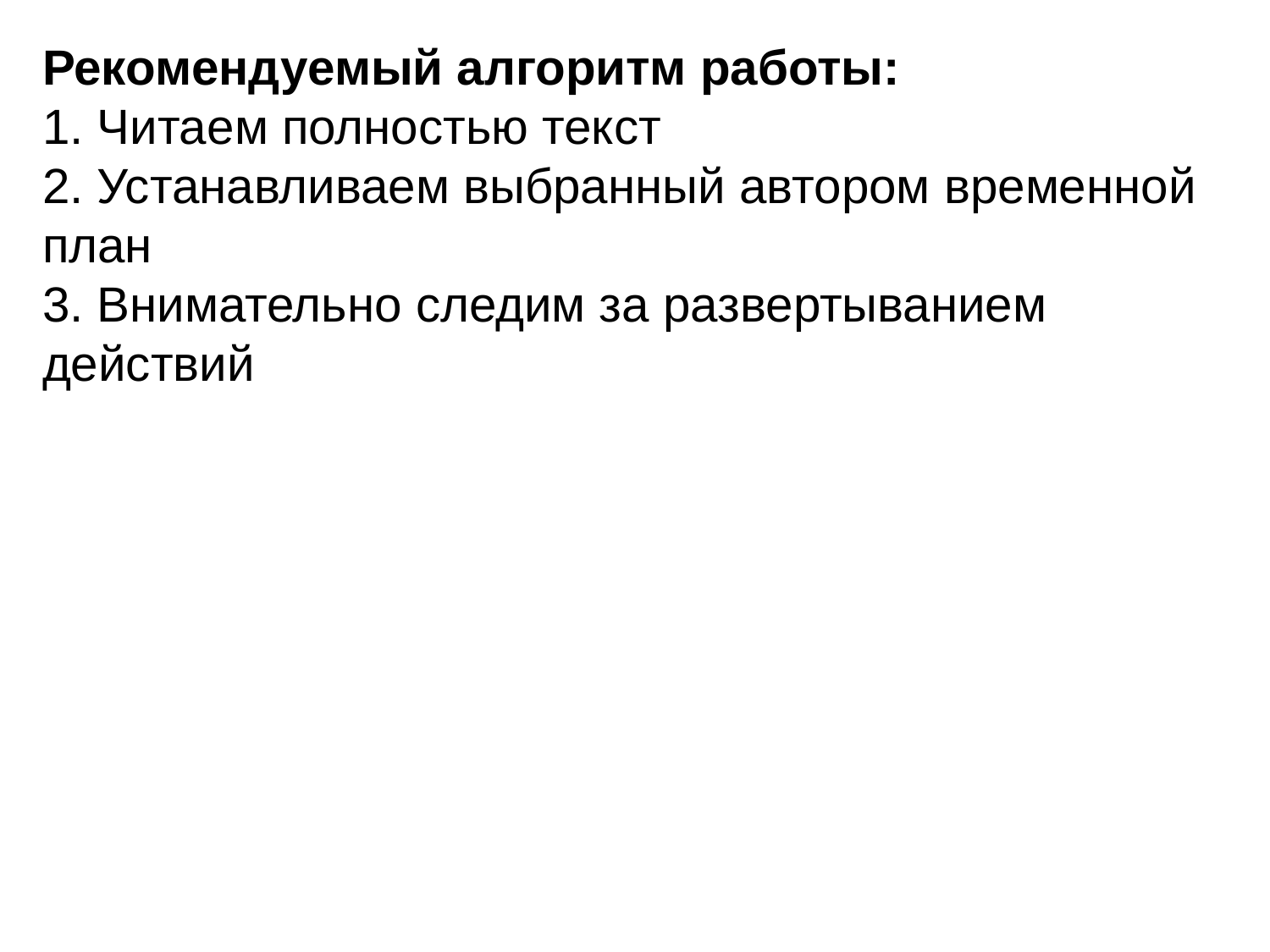

Рекомендуемый алгоритм работы:
1. Читаем полностью текст
2. Устанавливаем выбранный автором временной план
3. Внимательно следим за развертыванием действий